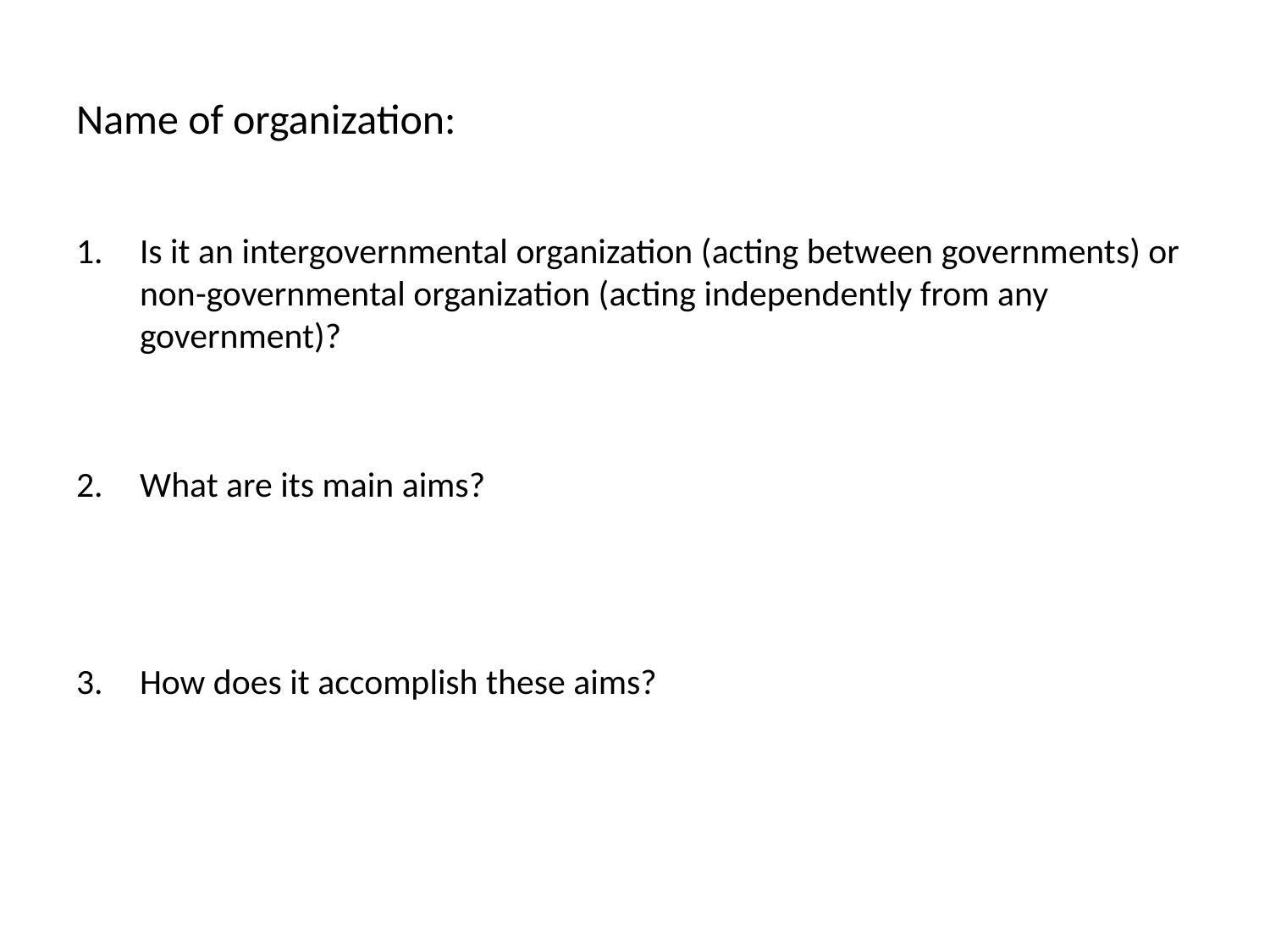

# Name of organization:
Is it an intergovernmental organization (acting between governments) or non-governmental organization (acting independently from any government)?

What are its main aims?

How does it accomplish these aims?